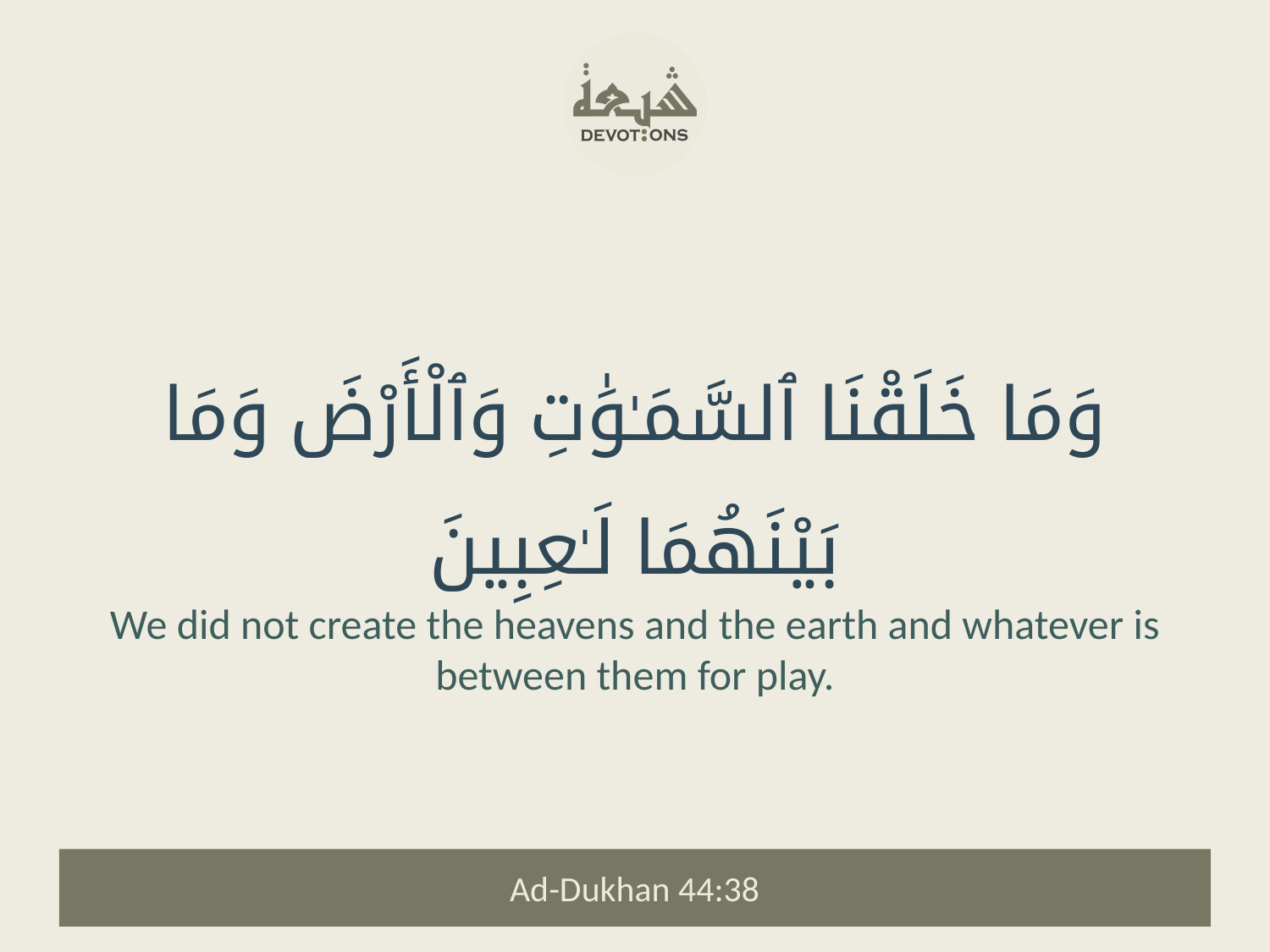

وَمَا خَلَقْنَا ٱلسَّمَـٰوَٰتِ وَٱلْأَرْضَ وَمَا بَيْنَهُمَا لَـٰعِبِينَ
We did not create the heavens and the earth and whatever is between them for play.
Ad-Dukhan 44:38